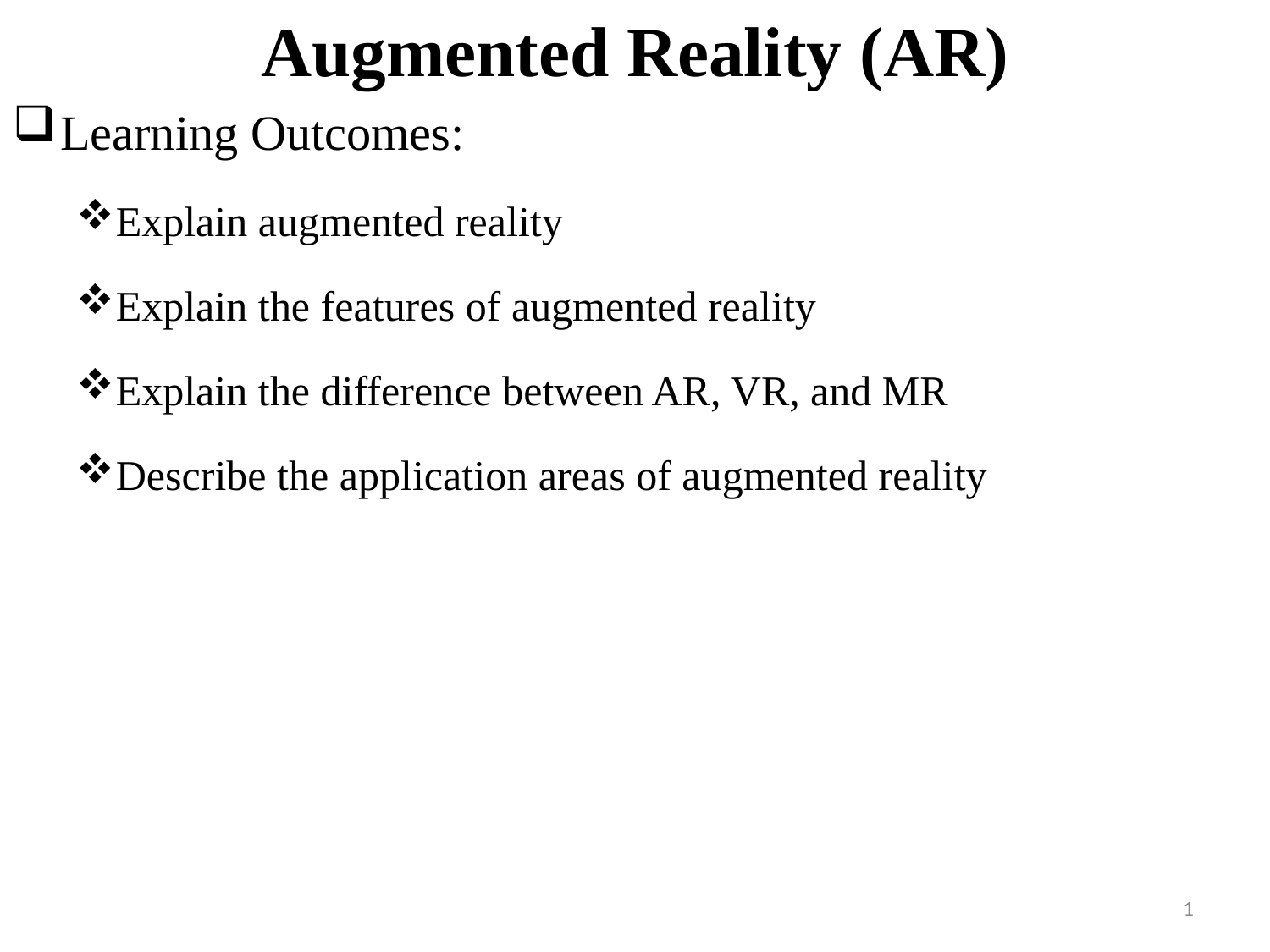

Augmented Reality (AR)
Learning Outcomes:
Explain augmented reality
Explain the features of augmented reality
Explain the difference between AR, VR, and MR
Describe the application areas of augmented reality

1